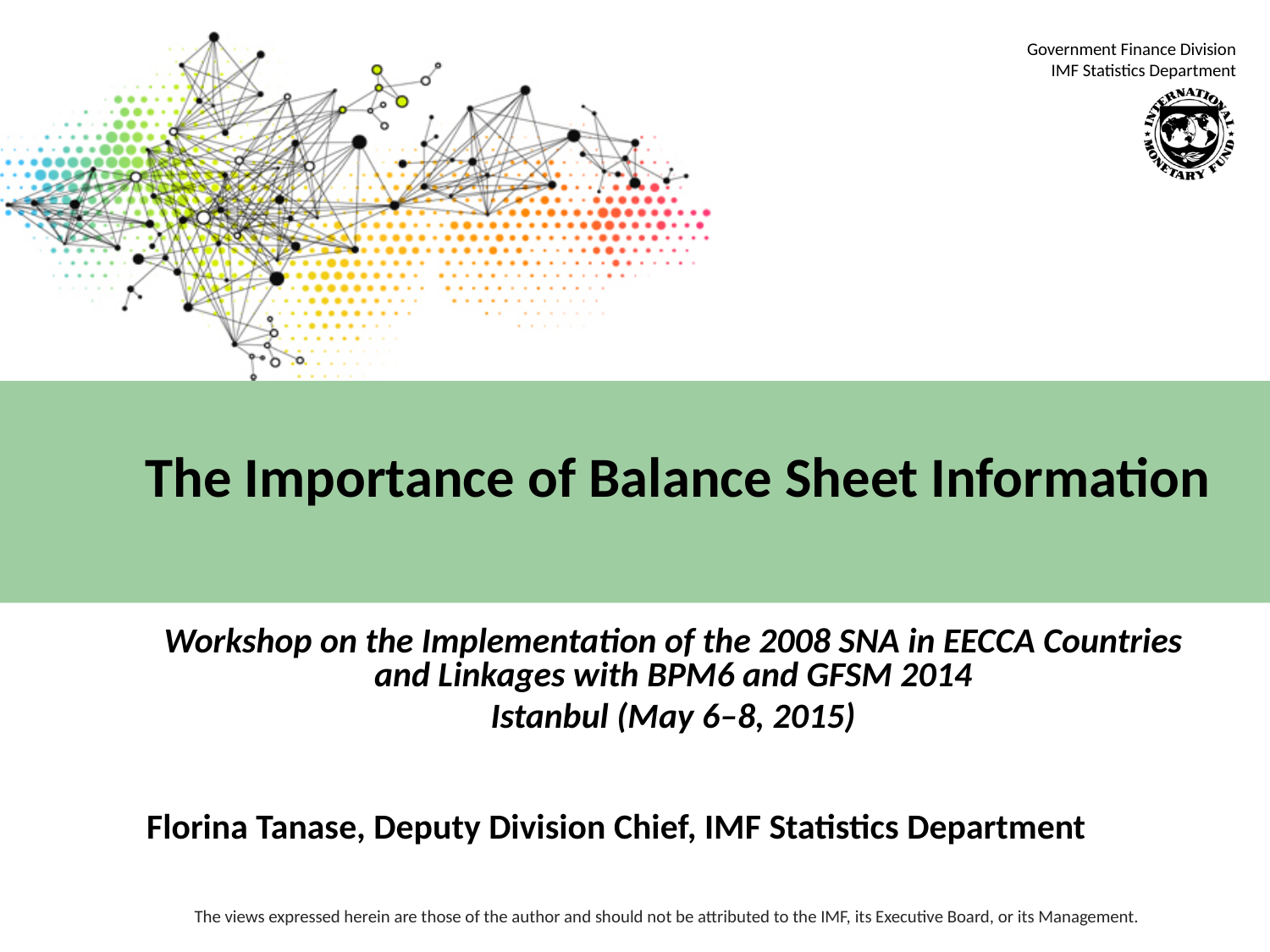

# The Importance of Balance Sheet Information
Workshop on the Implementation of the 2008 SNA in EECCA Countries and Linkages with BPM6 and GFSM 2014
Istanbul (May 6–8, 2015)

Florina Tanase, Deputy Division Chief, IMF Statistics Department